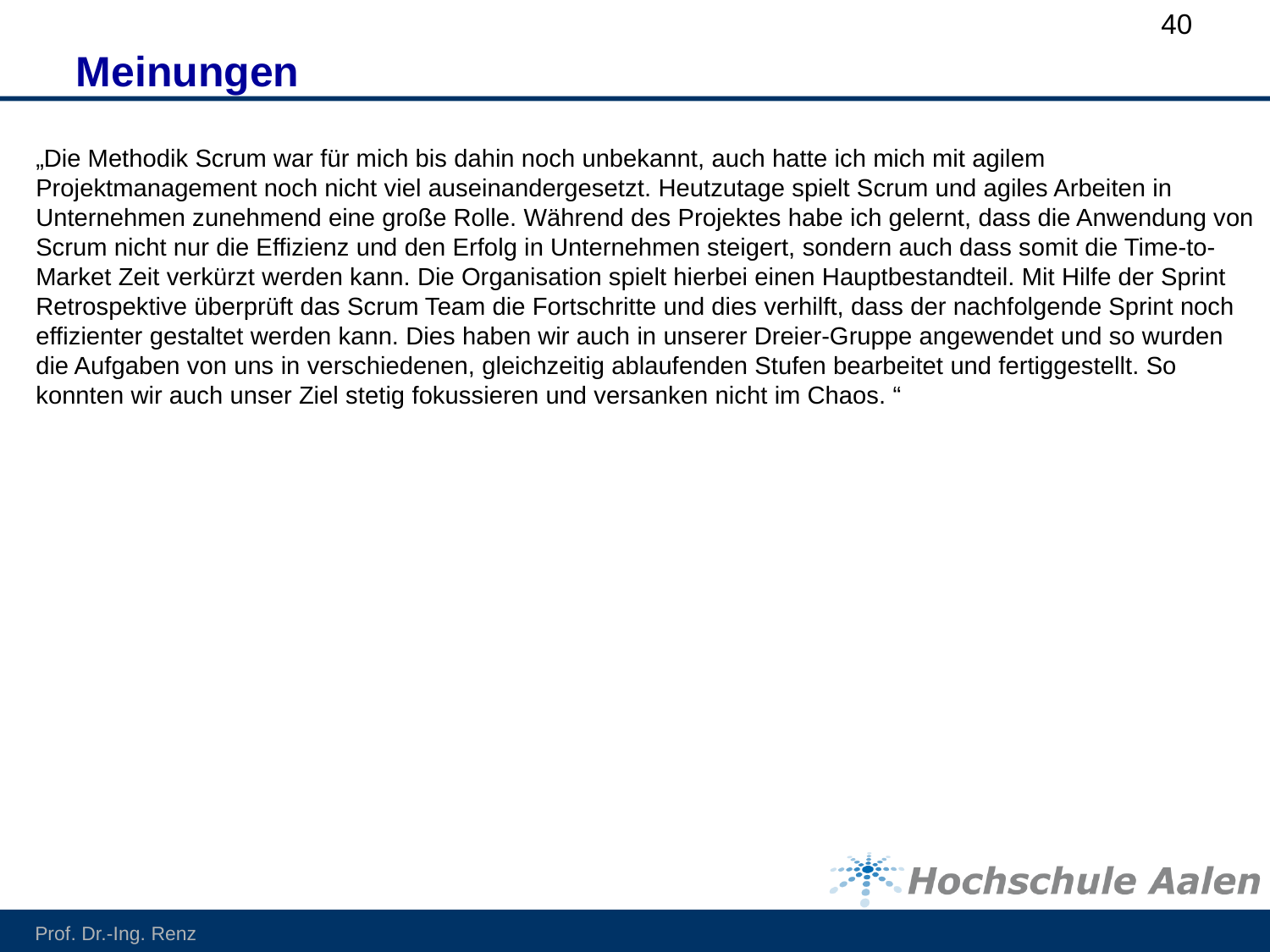

# Meinungen
„Die Methodik Scrum war für mich bis dahin noch unbekannt, auch hatte ich mich mit agilem Projektmanagement noch nicht viel auseinandergesetzt. Heutzutage spielt Scrum und agiles Arbeiten in Unternehmen zunehmend eine große Rolle. Während des Projektes habe ich gelernt, dass die Anwendung von Scrum nicht nur die Effizienz und den Erfolg in Unternehmen steigert, sondern auch dass somit die Time-to-Market Zeit verkürzt werden kann. Die Organisation spielt hierbei einen Hauptbestandteil. Mit Hilfe der Sprint Retrospektive überprüft das Scrum Team die Fortschritte und dies verhilft, dass der nachfolgende Sprint noch effizienter gestaltet werden kann. Dies haben wir auch in unserer Dreier-Gruppe angewendet und so wurden die Aufgaben von uns in verschiedenen, gleichzeitig ablaufenden Stufen bearbeitet und fertiggestellt. So konnten wir auch unser Ziel stetig fokussieren und versanken nicht im Chaos. “
Prof. Dr.-Ing. Renz